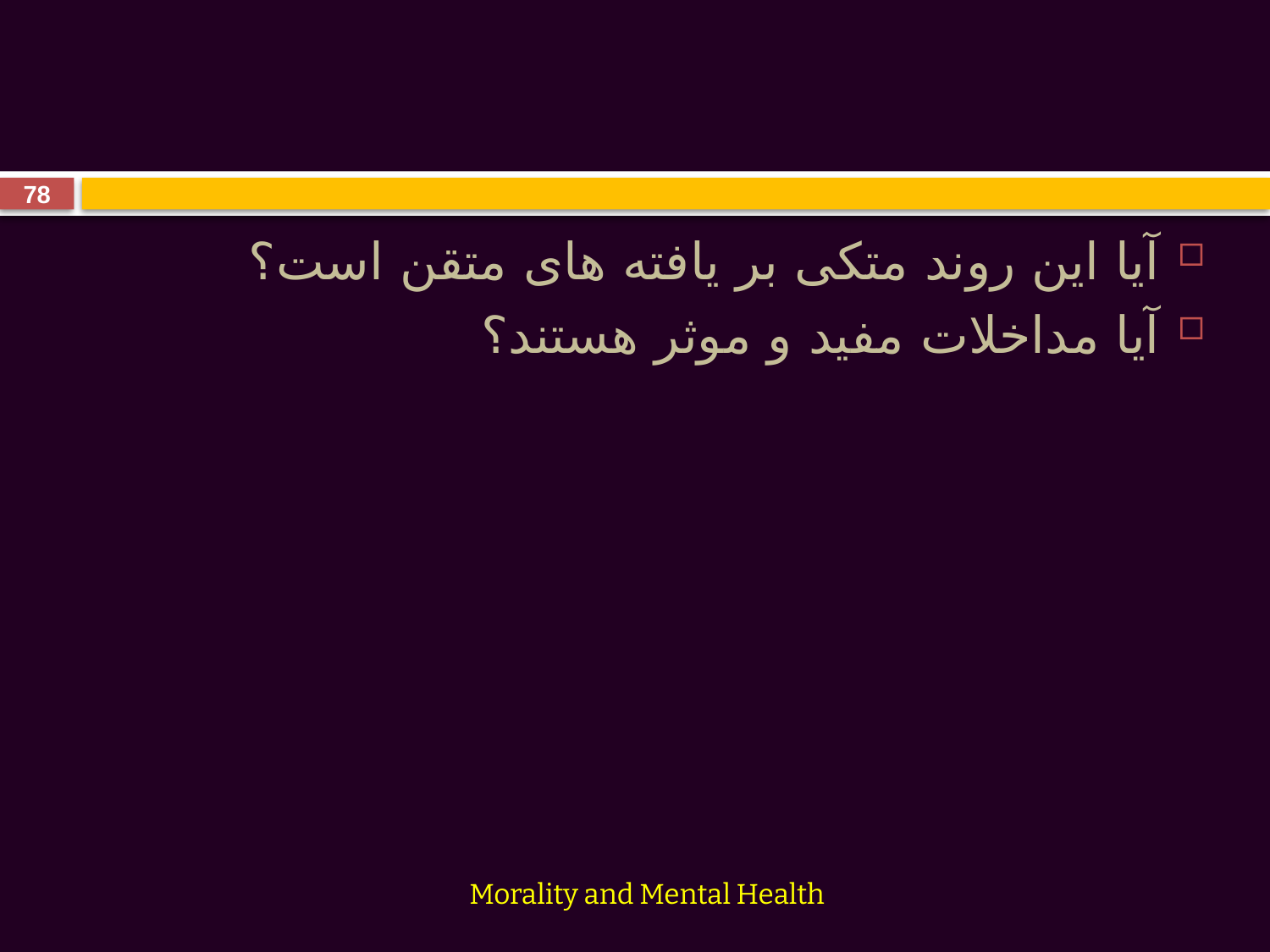

#
78
آیا این روند متکی بر یافته های متقن است؟
آیا مداخلات مفید و موثر هستند؟

Morality and Mental Health